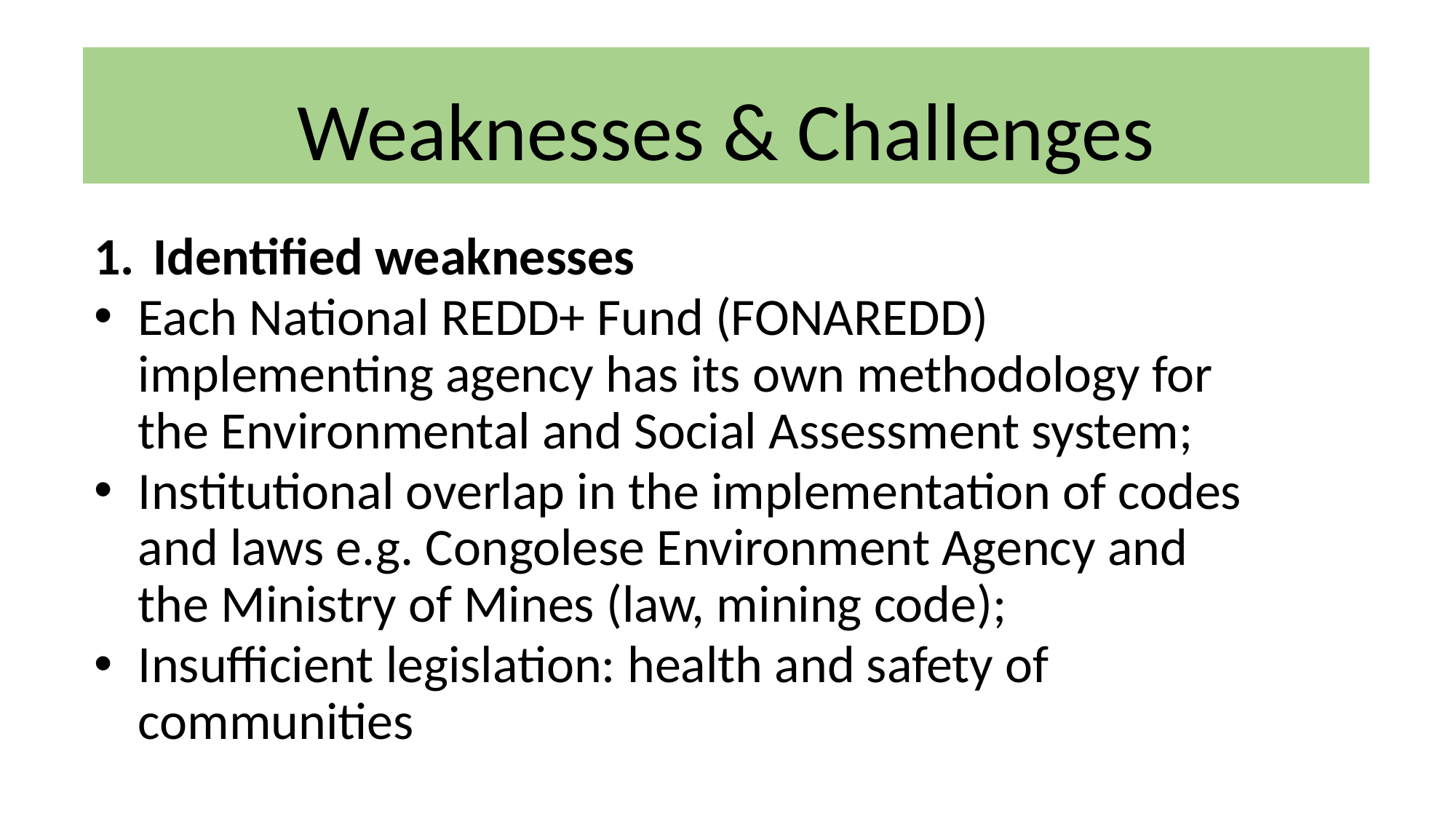

# Weaknesses & Challenges
Identified weaknesses
Each National REDD+ Fund (FONAREDD) implementing agency has its own methodology for the Environmental and Social Assessment system;
Institutional overlap in the implementation of codes and laws e.g. Congolese Environment Agency and the Ministry of Mines (law, mining code);
Insufficient legislation: health and safety of communities